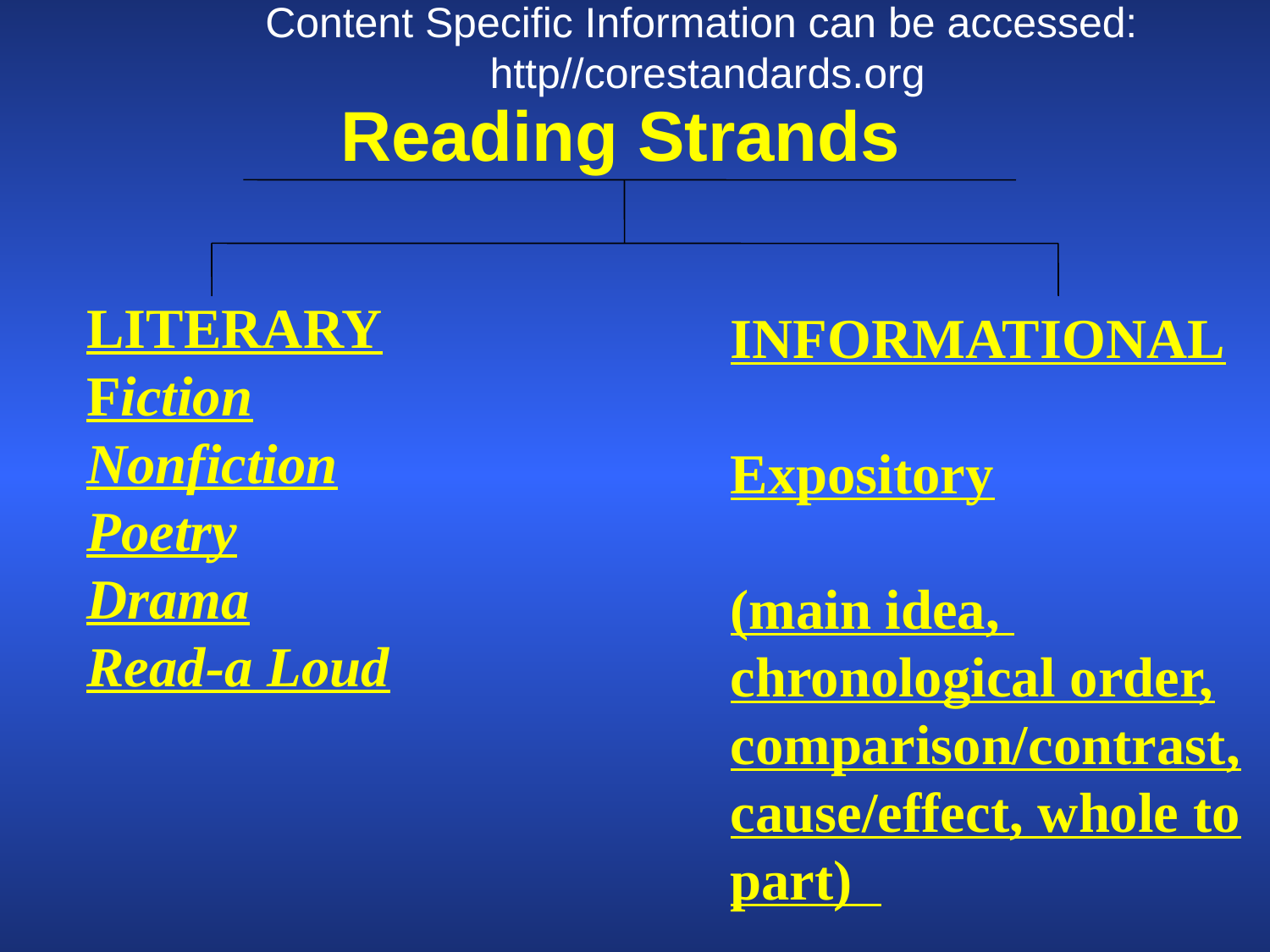

Content Specific Information can be accessed:
http//corestandards.org
Reading Strands

LITERARY
Fiction
Nonfiction
Poetry
Drama
Read-a Loud
INFORMATIONAL

Expository

(main idea,  chronological order,
comparison/contrast,
cause/effect, whole to part)